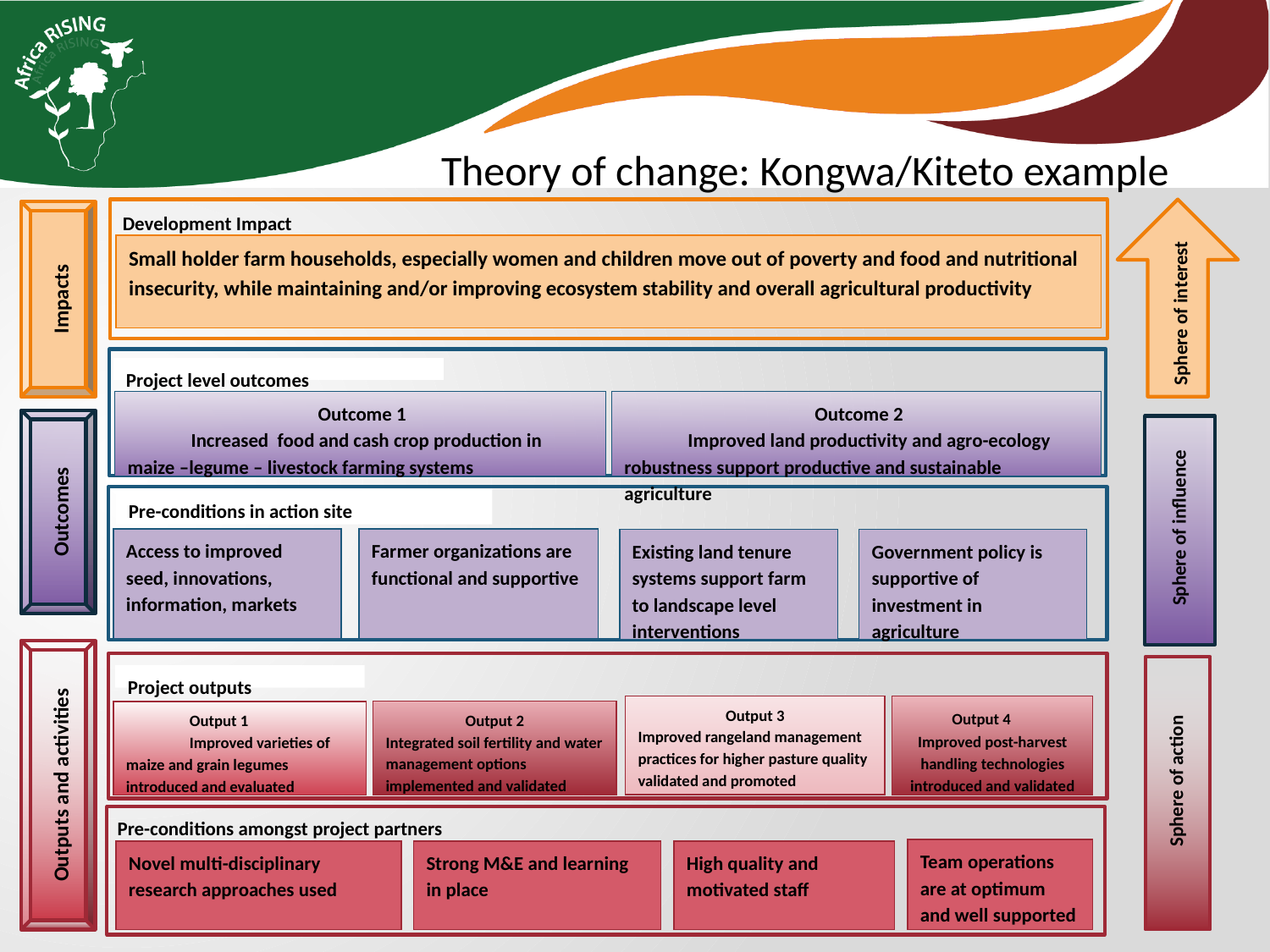

Theory of change: Kongwa/Kiteto example
Sphere of interest

Impacts
Development Impact
Small holder farm households, especially women and children move out of poverty and food and nutritional insecurity, while maintaining and/or improving ecosystem stability and overall agricultural productivity

Project level outcomes
Outcome 1
Increased  food and cash crop production in maize –legume – livestock farming systems
Outcome 2
Improved land productivity and agro-ecology robustness support productive and sustainable agriculture
Outcomes

Sphere of influence

Pre-conditions in action site
Access to improved seed, innovations, information, markets
Farmer organizations are functional and supportive
Existing land tenure systems support farm to landscape level interventions
Government policy is supportive of investment in agriculture
Outputs and activities

Project outputs
Sphere of action
Output 3
Improved rangeland management  practices for higher pasture quality  validated and promoted
Output 4
Improved post-harvest handling technologies introduced and validated
Output 2
Integrated soil fertility and water management options implemented and validated
Output 1
Improved varieties of maize and grain legumes introduced and evaluated
Pre-conditions amongst project partners

Team operations are at optimum and well supported
Novel multi-disciplinary research approaches used
Strong M&E and learning in place
High quality and motivated staff